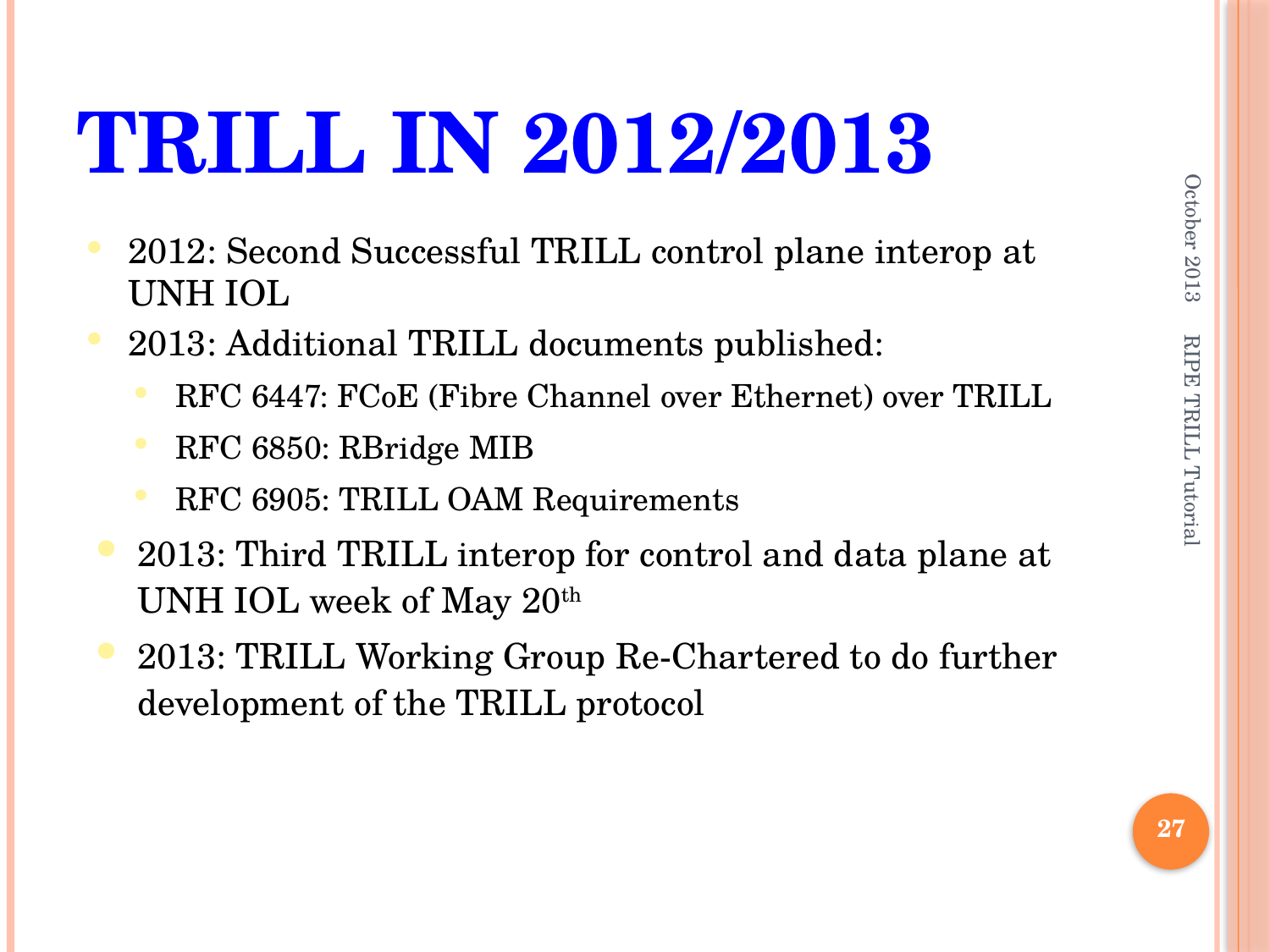

# TRILL in 2012/2013
October 2013
2012: Second Successful TRILL control plane interop at UNH IOL
2013: Additional TRILL documents published:
RFC 6447: FCoE (Fibre Channel over Ethernet) over TRILL
RFC 6850: RBridge MIB
RFC 6905: TRILL OAM Requirements
2013: Third TRILL interop for control and data plane at UNH IOL week of May 20th
2013: TRILL Working Group Re-Chartered to do further development of the TRILL protocol
RIPE TRILL Tutorial
27